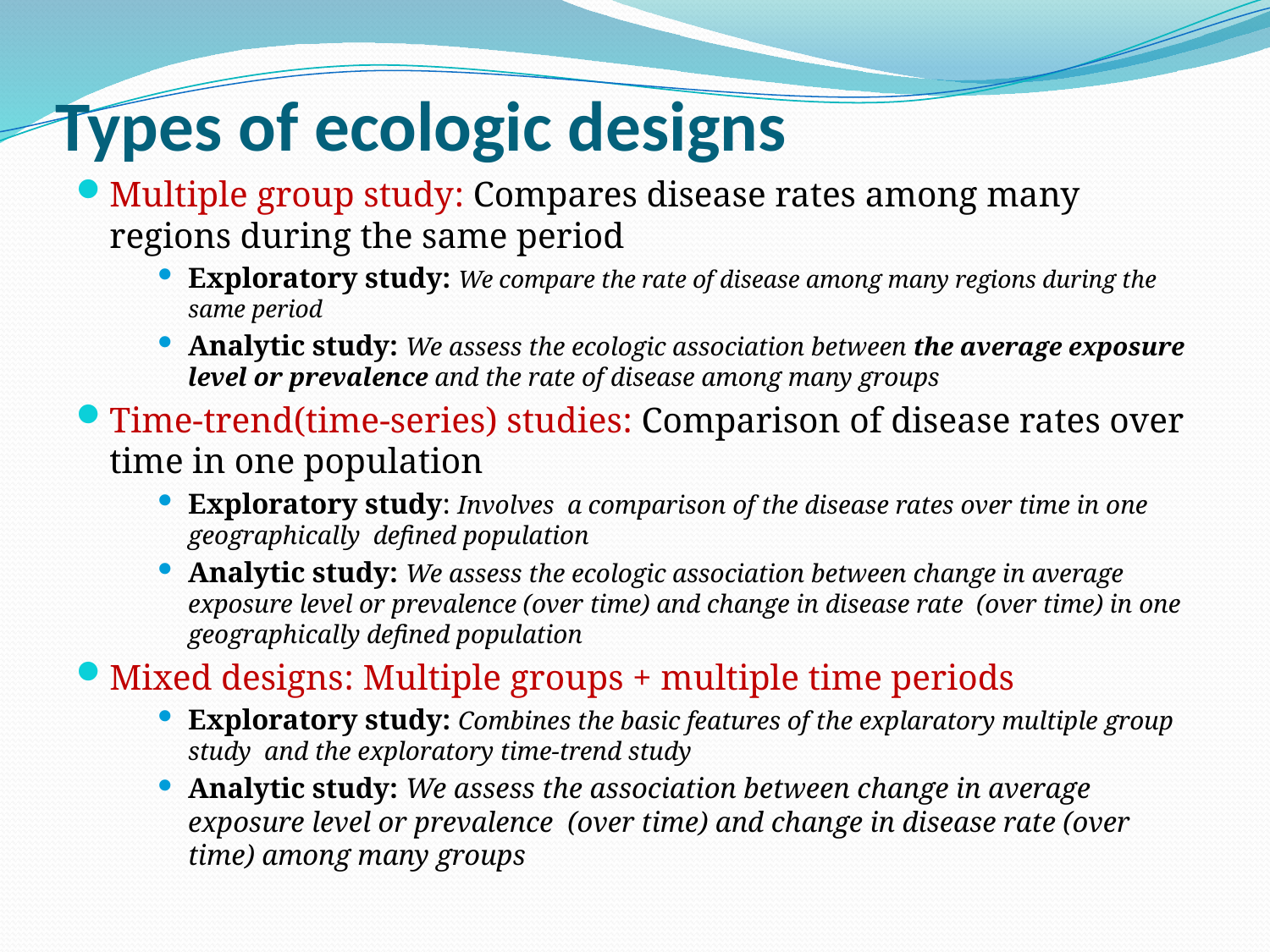

# Types of ecologic designs
Multiple group study: Compares disease rates among many regions during the same period
Exploratory study: We compare the rate of disease among many regions during the same period
Analytic study: We assess the ecologic association between the average exposure level or prevalence and the rate of disease among many groups
Time-trend(time-series) studies: Comparison of disease rates over time in one population
Exploratory study: Involves  a comparison of the disease rates over time in one geographically  defined population
Analytic study: We assess the ecologic association between change in average exposure level or prevalence (over time) and change in disease rate  (over time) in one geographically defined population
Mixed designs: Multiple groups + multiple time periods
Exploratory study: Combines the basic features of the explaratory multiple group study  and the exploratory time-trend study
Analytic study: We assess the association between change in average exposure level or prevalence  (over time) and change in disease rate (over time) among many groups